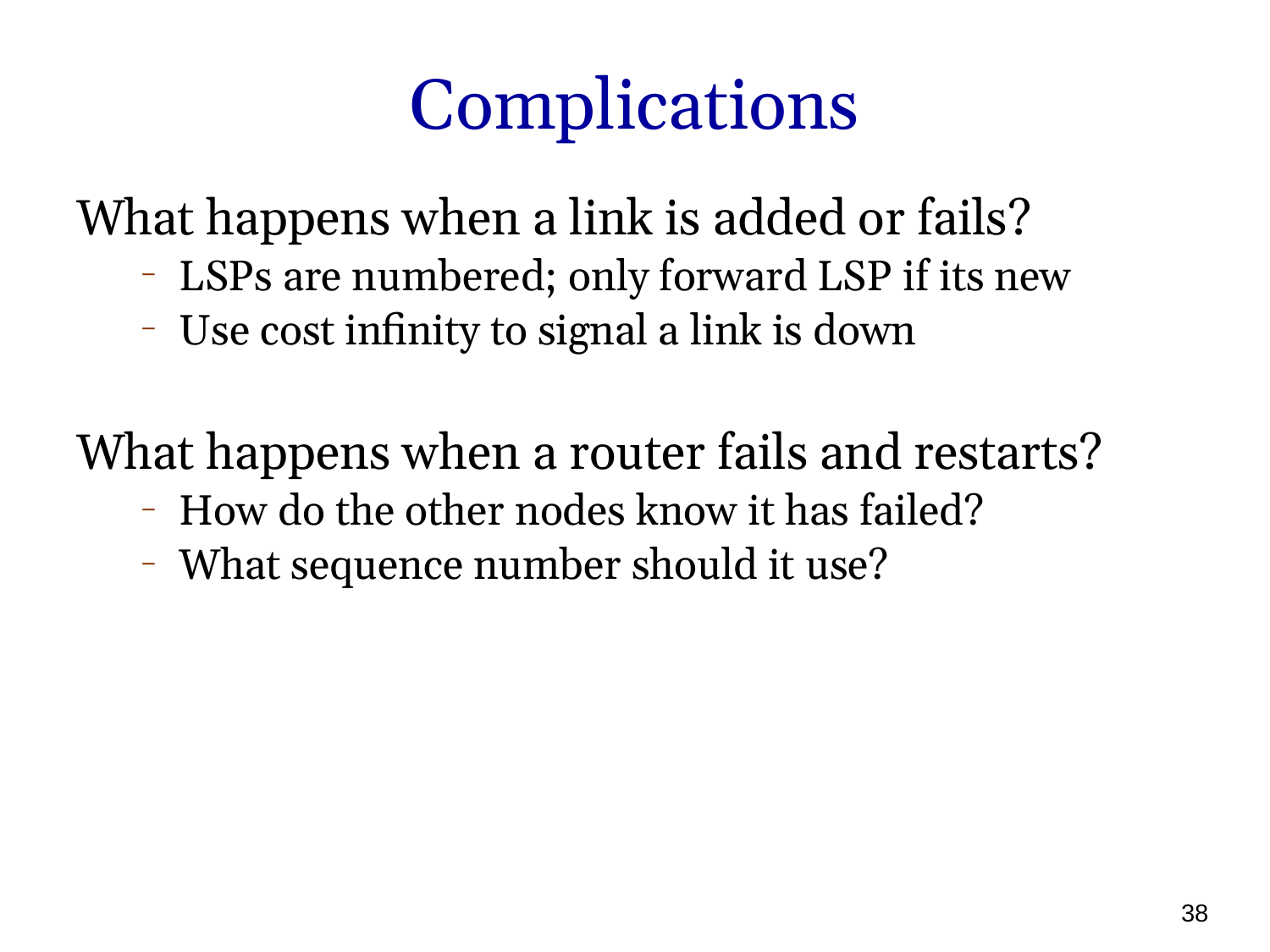

# Complications
What happens when a link is added or fails?
LSPs are numbered; only forward LSP if its new
Use cost infinity to signal a link is down

What happens when a router fails and restarts?
How do the other nodes know it has failed?
What sequence number should it use?
38